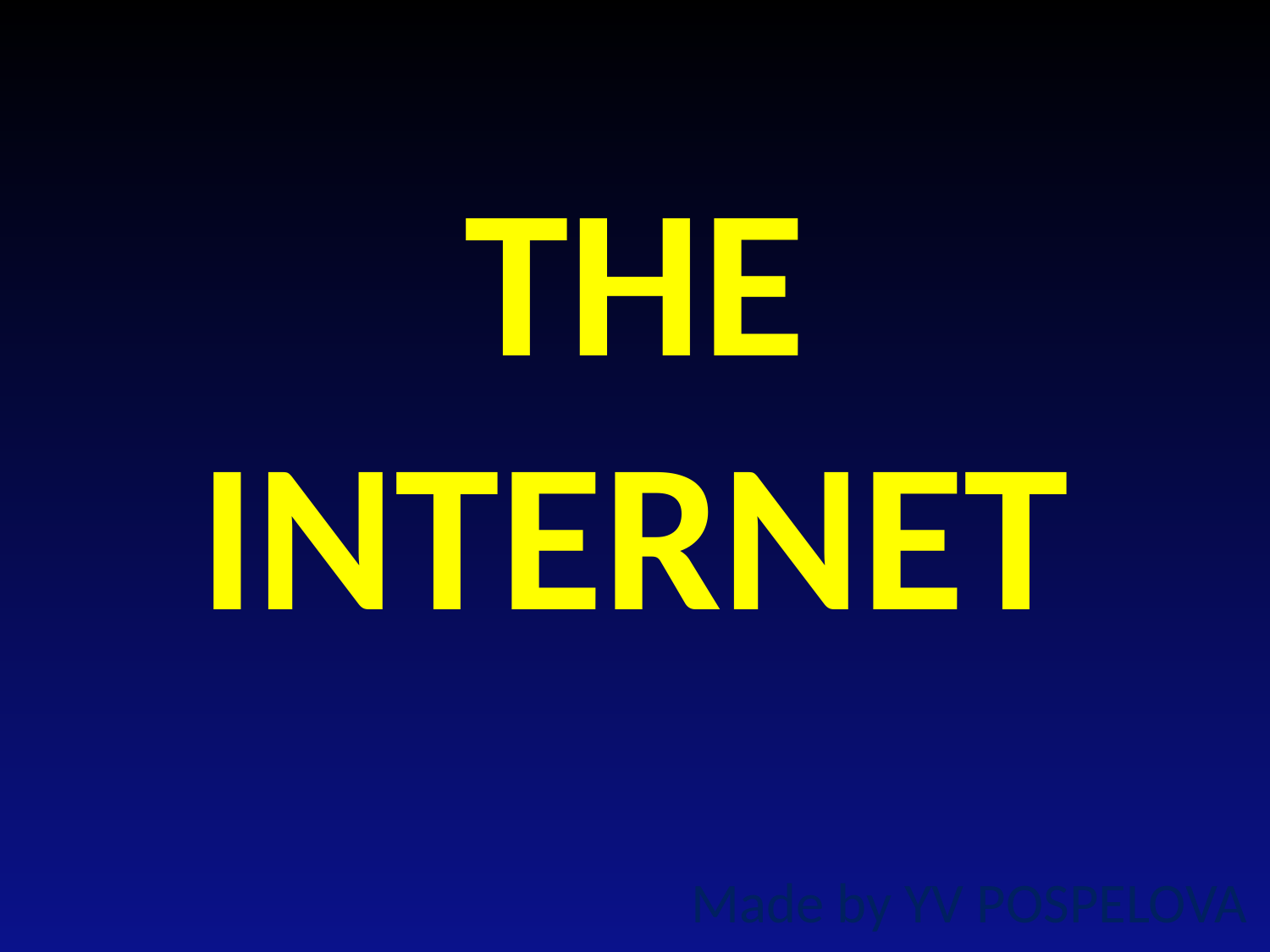

# THE INTERNET
Made by YV POSPELOVA